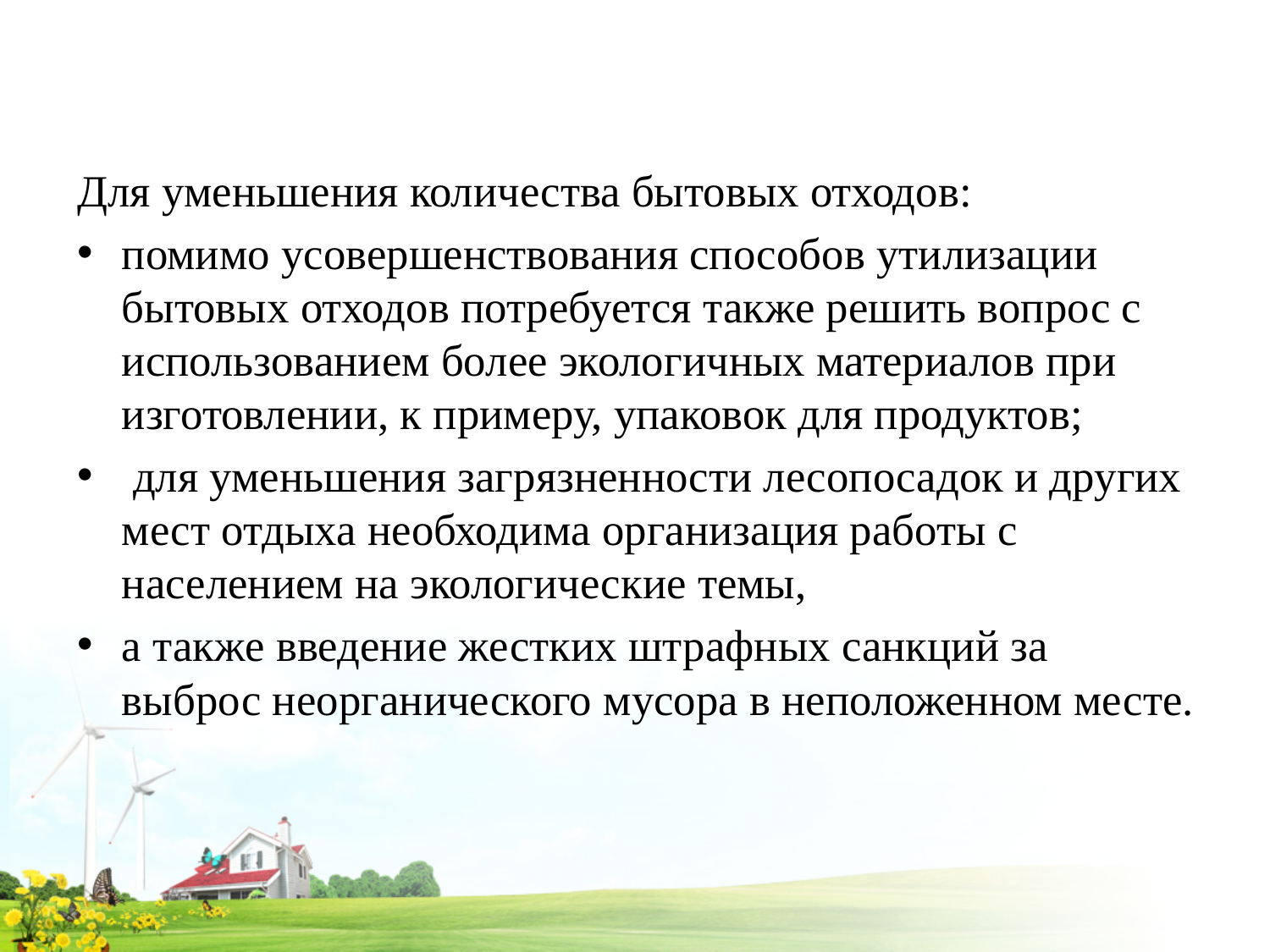

Для уменьшения количества бытовых отходов:
помимо усовершенствования способов утилизации бытовых отходов потребуется также решить вопрос с использованием более экологичных материалов при изготовлении, к примеру, упаковок для продуктов;
 для уменьшения загрязненности лесопосадок и других мест отдыха необходима организация работы с населением на экологические темы,
а также введение жестких штрафных санкций за выброс неорганического мусора в неположенном месте.